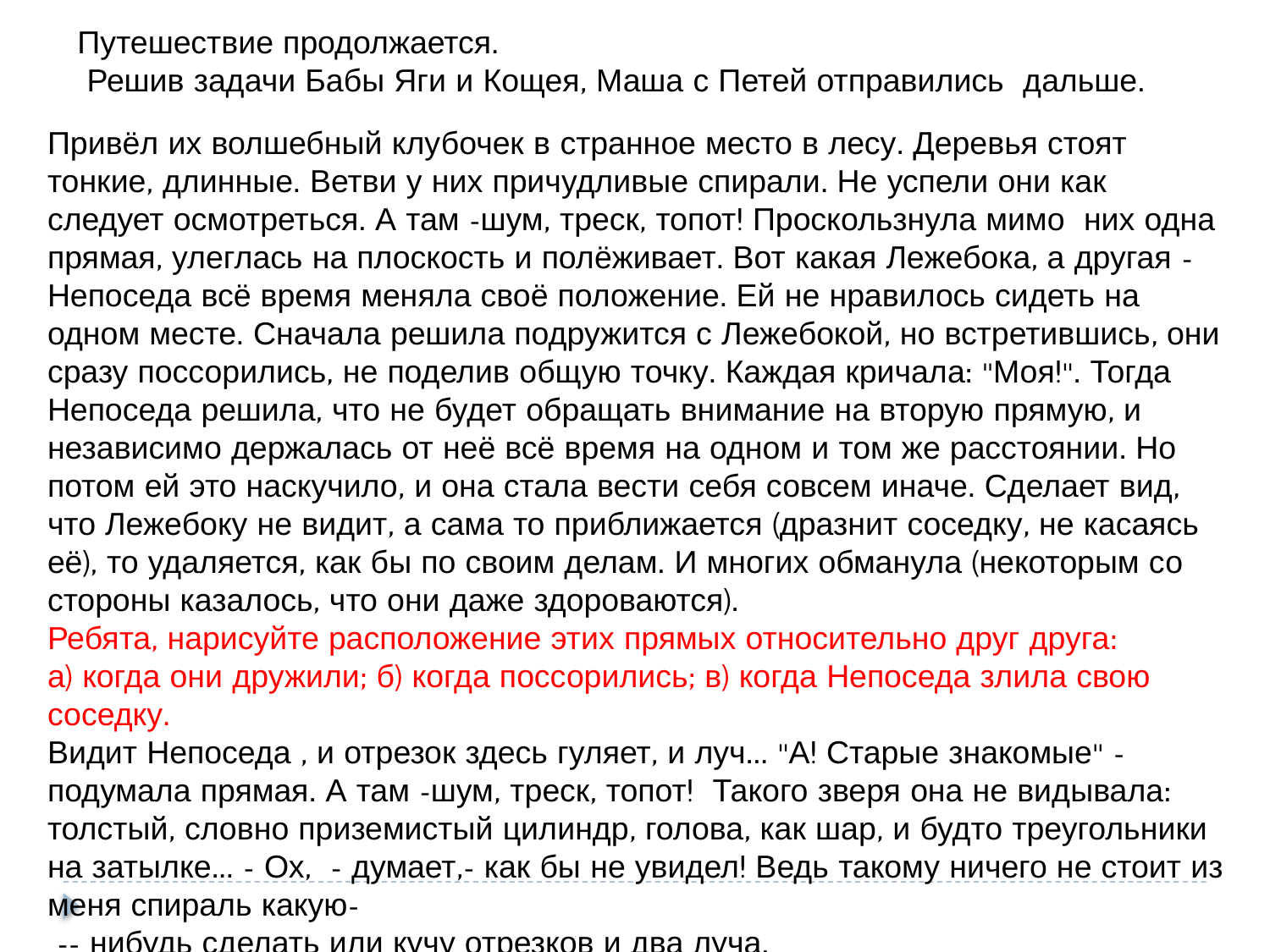

Путешествие продолжается.
 Решив задачи Бабы Яги и Кощея, Маша с Петей отправились  дальше.
Привёл их волшебный клубочек в странное место в лесу. Деревья стоят тонкие, длинные. Ветви у них причудливые спирали. Не успели они как следует осмотреться. А там -шум, треск, топот! Проскользнула мимо  них одна прямая, улеглась на плоскость и полёживает. Вот какая Лежебока, а другая - Непоседа всё время меняла своё положение. Ей не нравилось сидеть на одном месте. Сначала решила подружится с Лежебокой, но встретившись, они сразу поссорились, не поделив общую точку. Каждая кричала: "Моя!". Тогда Непоседа решила, что не будет обращать внимание на вторую прямую, и независимо держалась от неё всё время на одном и том же расстоянии. Но потом ей это наскучило, и она стала вести себя совсем иначе. Сделает вид, что Лежебоку не видит, а сама то приближается (дразнит соседку, не касаясь её), то удаляется, как бы по своим делам. И многих обманула (некоторым со стороны казалось, что они даже здороваются).
Ребята, нарисуйте расположение этих прямых относительно друг друга:
а) когда они дружили; б) когда поссорились; в) когда Непоседа злила свою соседку.
Видит Непоседа , и отрезок здесь гуляет, и луч... "А! Старые знакомые" - подумала прямая. А там -шум, треск, топот!  Такого зверя она не видывала: толстый, словно приземистый цилиндр, голова, как шар, и будто треугольники на затылке... - Ох,  - думает,- как бы не увидел! Ведь такому ничего не стоит из меня спираль какую-
 -- нибудь сделать или кучу отрезков и два луча.
Прошёл зверь- её как будто не заметил и скрылся в кустах.
А это был медведь. Он торопился задать Маше с Петей свои задачи. Вот они: